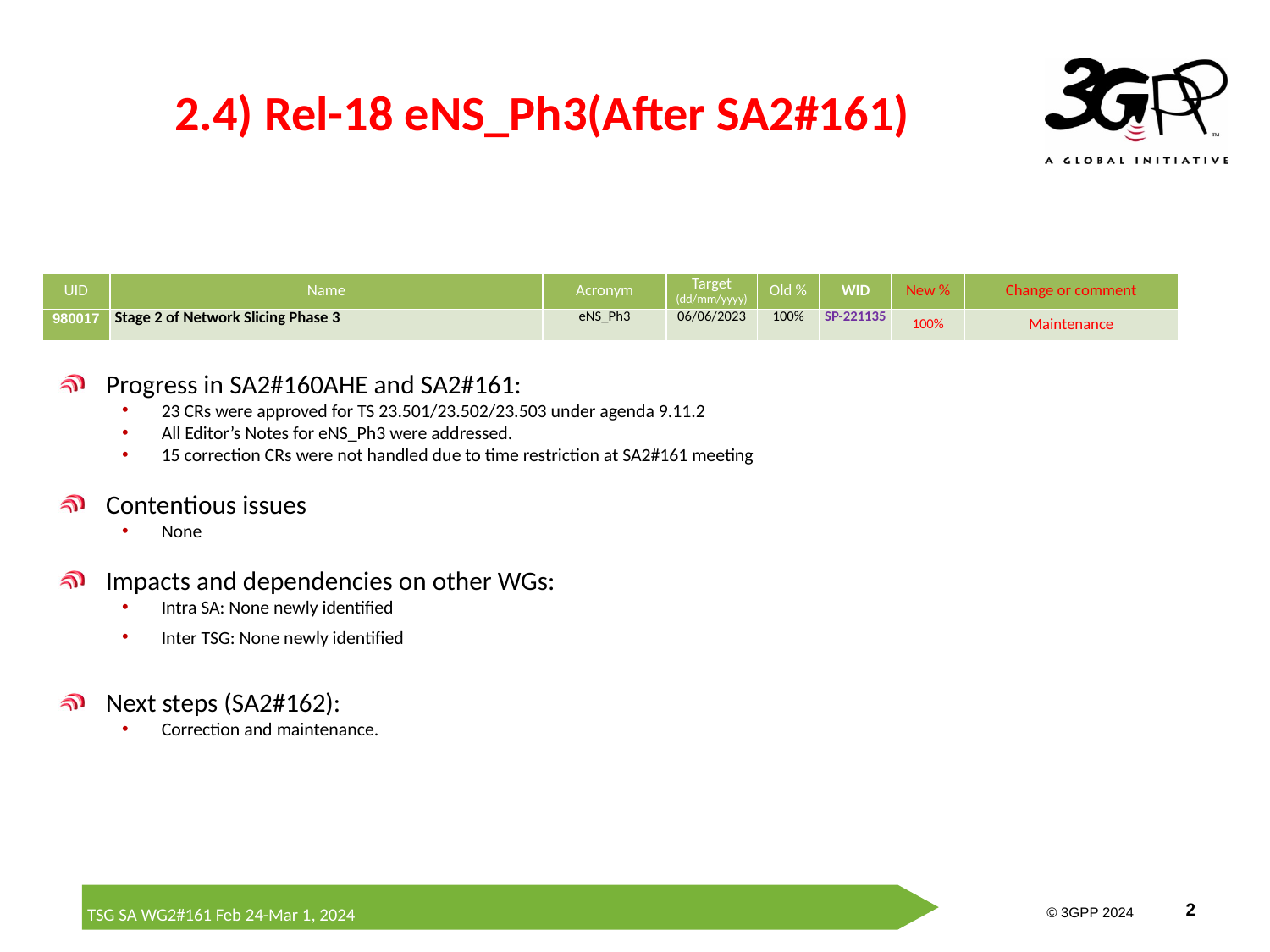

# 2.4) Rel-18 eNS_Ph3(After SA2#161)
| UID | Name | Acronym | Target (dd/mm/yyyy) | Old % | WID | New % | Change or comment |
| --- | --- | --- | --- | --- | --- | --- | --- |
| 980017 | Stage 2 of Network Slicing Phase 3 | eNS\_Ph3 | 06/06/2023 | 100% | SP-221135 | 100% | Maintenance |
Progress in SA2#160AHE and SA2#161:
23 CRs were approved for TS 23.501/23.502/23.503 under agenda 9.11.2
All Editor’s Notes for eNS_Ph3 were addressed.
15 correction CRs were not handled due to time restriction at SA2#161 meeting

Contentious issues
None

Impacts and dependencies on other WGs:
Intra SA: None newly identified
Inter TSG: None newly identified

Next steps (SA2#162):
Correction and maintenance.